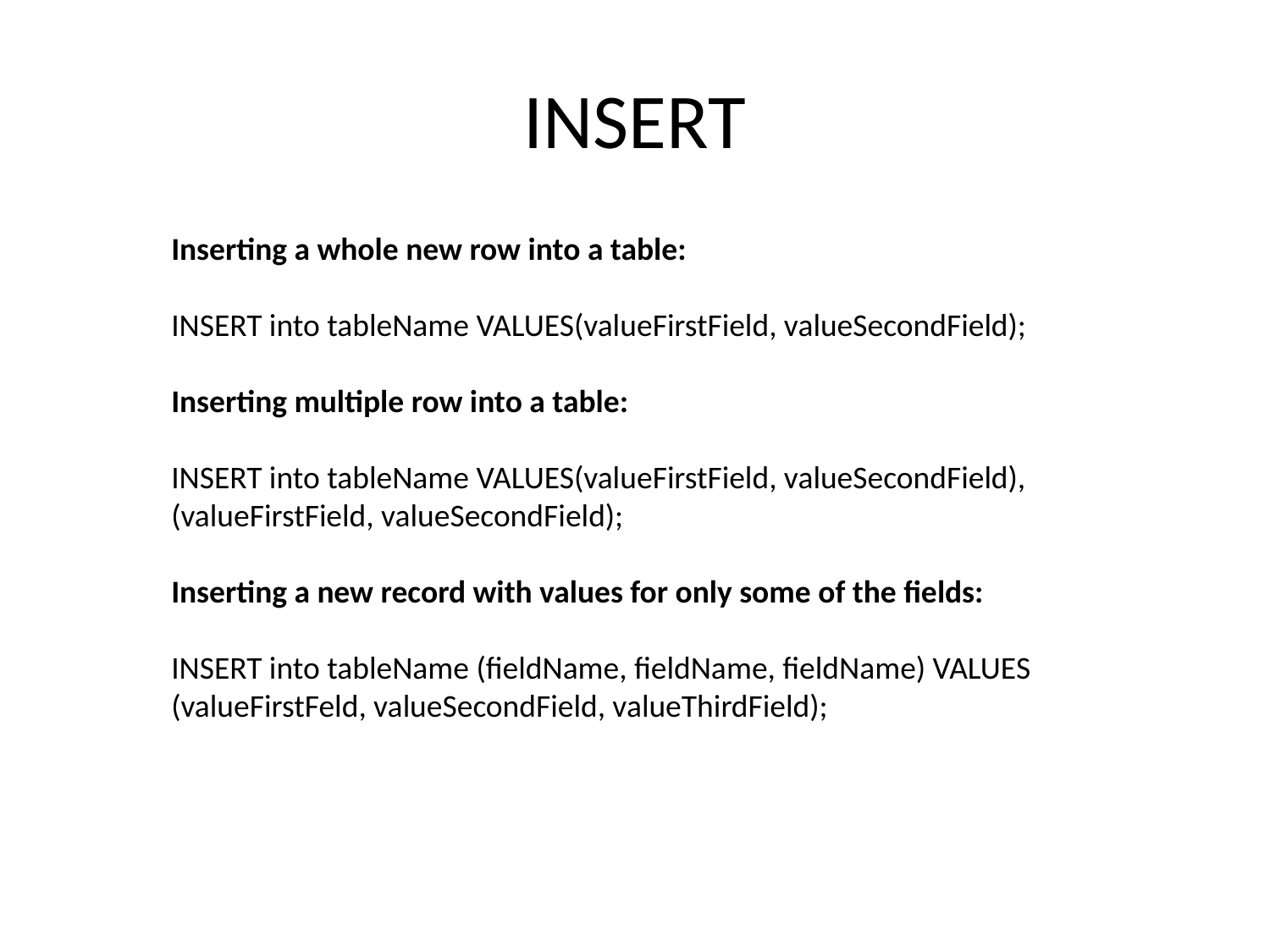

# INSERT
Inserting a whole new row into a table:

INSERT into tableName VALUES(valueFirstField, valueSecondField);

Inserting multiple row into a table:

INSERT into tableName VALUES(valueFirstField, valueSecondField),
(valueFirstField, valueSecondField);

Inserting a new record with values for only some of the fields:

INSERT into tableName (fieldName, fieldName, fieldName) VALUES (valueFirstFeld, valueSecondField, valueThirdField);